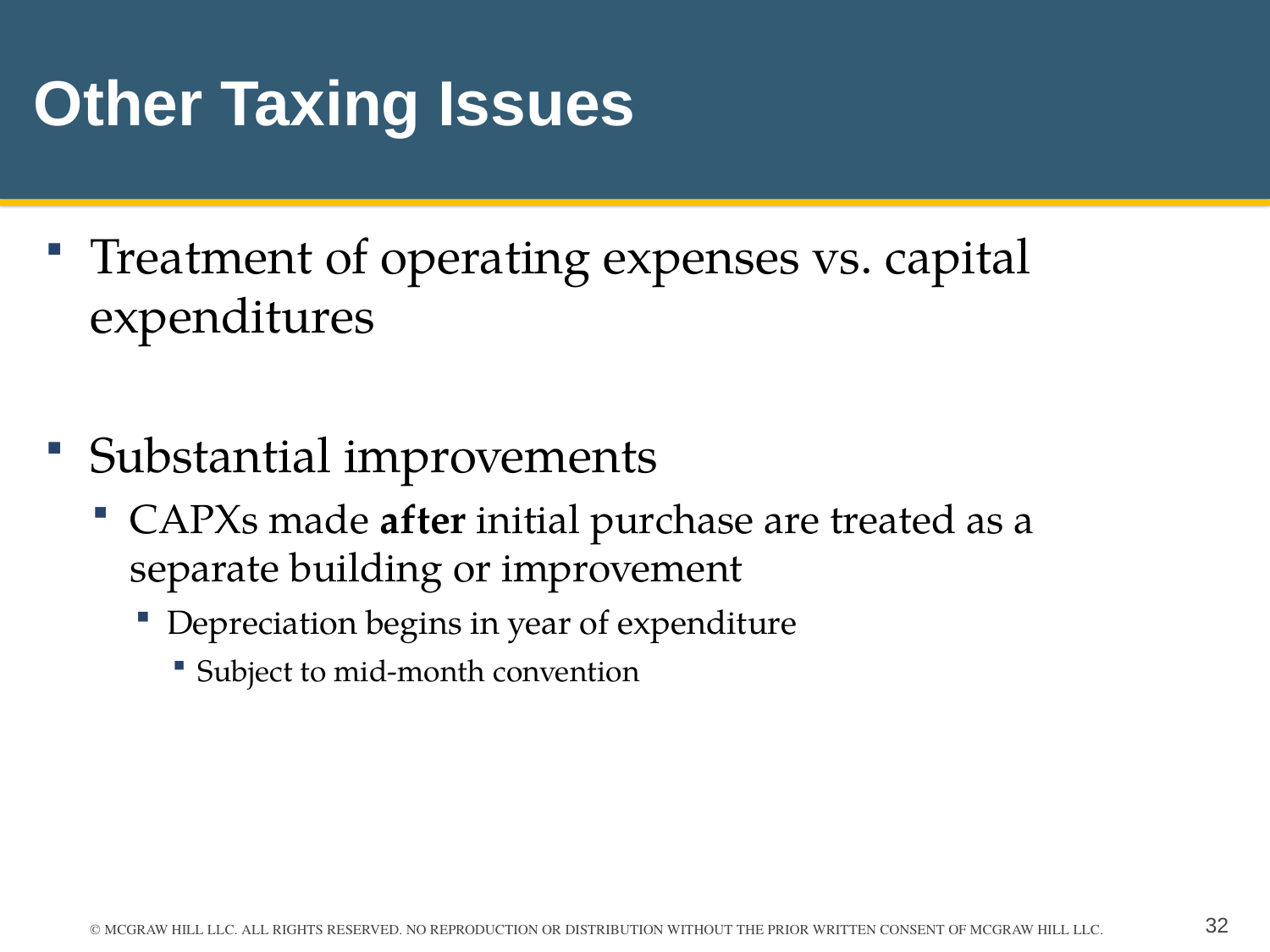

# Other Taxing Issues
Treatment of operating expenses vs. capital expenditures

Substantial improvements
CAPXs made after initial purchase are treated as a separate building or improvement
Depreciation begins in year of expenditure
Subject to mid-month convention

© MCGRAW HILL LLC. ALL RIGHTS RESERVED. NO REPRODUCTION OR DISTRIBUTION WITHOUT THE PRIOR WRITTEN CONSENT OF MCGRAW HILL LLC.
32